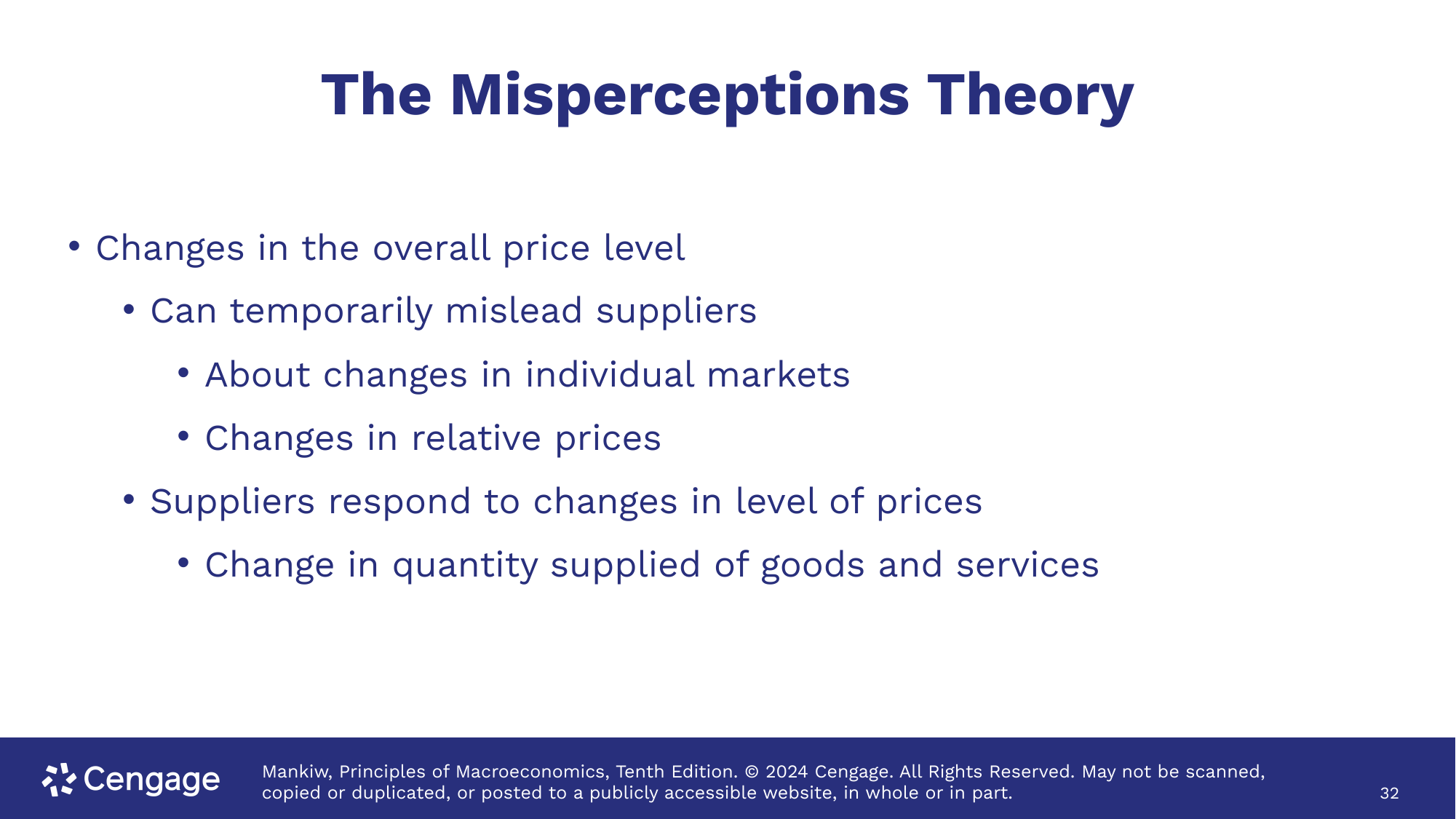

# The Misperceptions Theory
Changes in the overall price level
Can temporarily mislead suppliers
About changes in individual markets
Changes in relative prices
Suppliers respond to changes in level of prices
Change in quantity supplied of goods and services